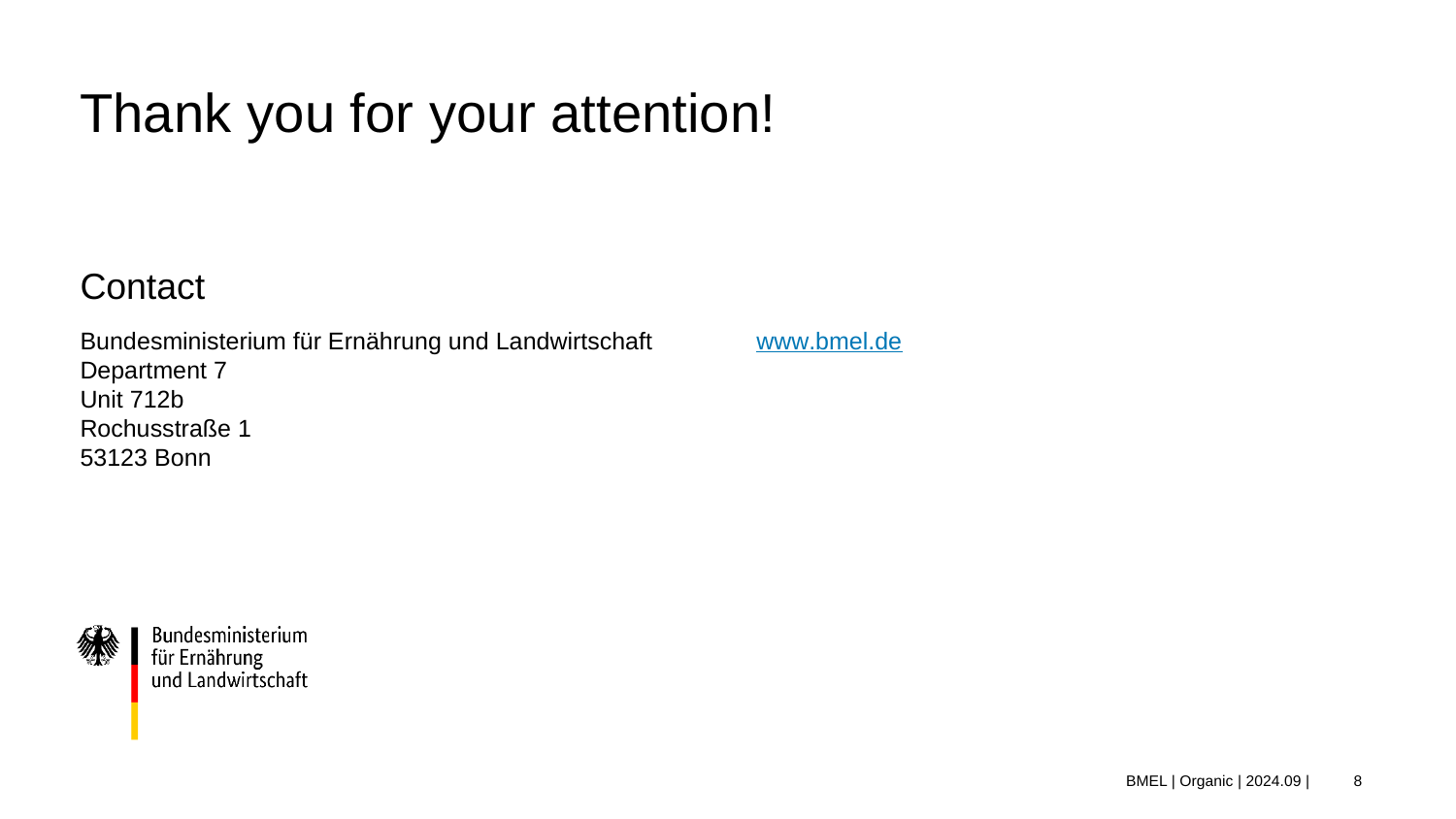

# Thank you for your attention!
Contact
Bundesministerium für Ernährung und Landwirtschaft
Department 7
Unit 712b
Rochusstraße 1
53123 Bonn

www.bmel.de

BMEL | Organic | 2024.09 |
8